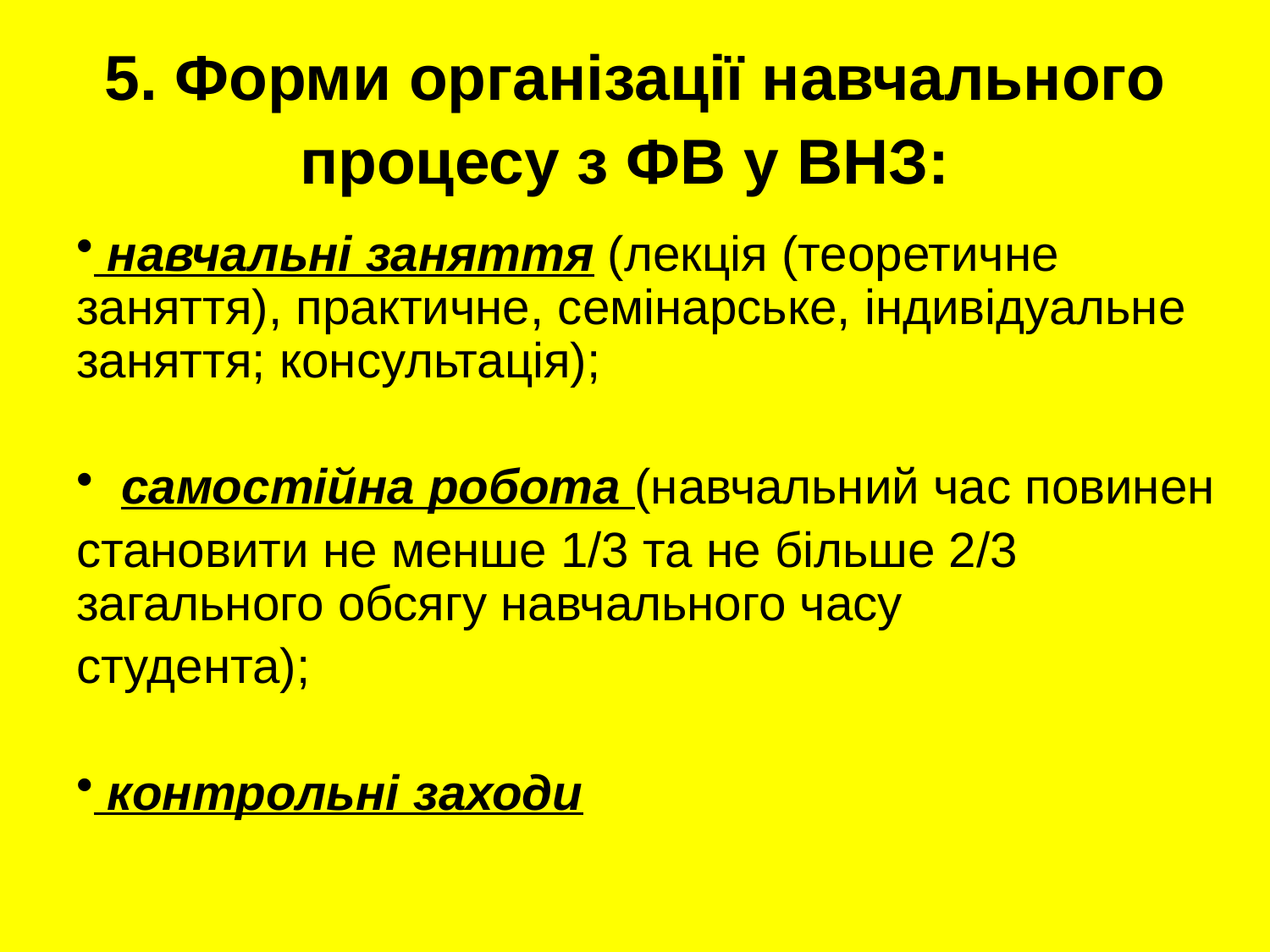

# 5. Форми організації навчального процесу з ФВ у ВНЗ:
 навчальні заняття (лекція (теоретичне заняття), практичне, семінарське, індивідуальне заняття; консультація);

  самостійна робота (навчальний час повинен
становити не менше 1/3 та не більше 2/3 загального обсягу навчального часу
студента);

 контрольні заходи